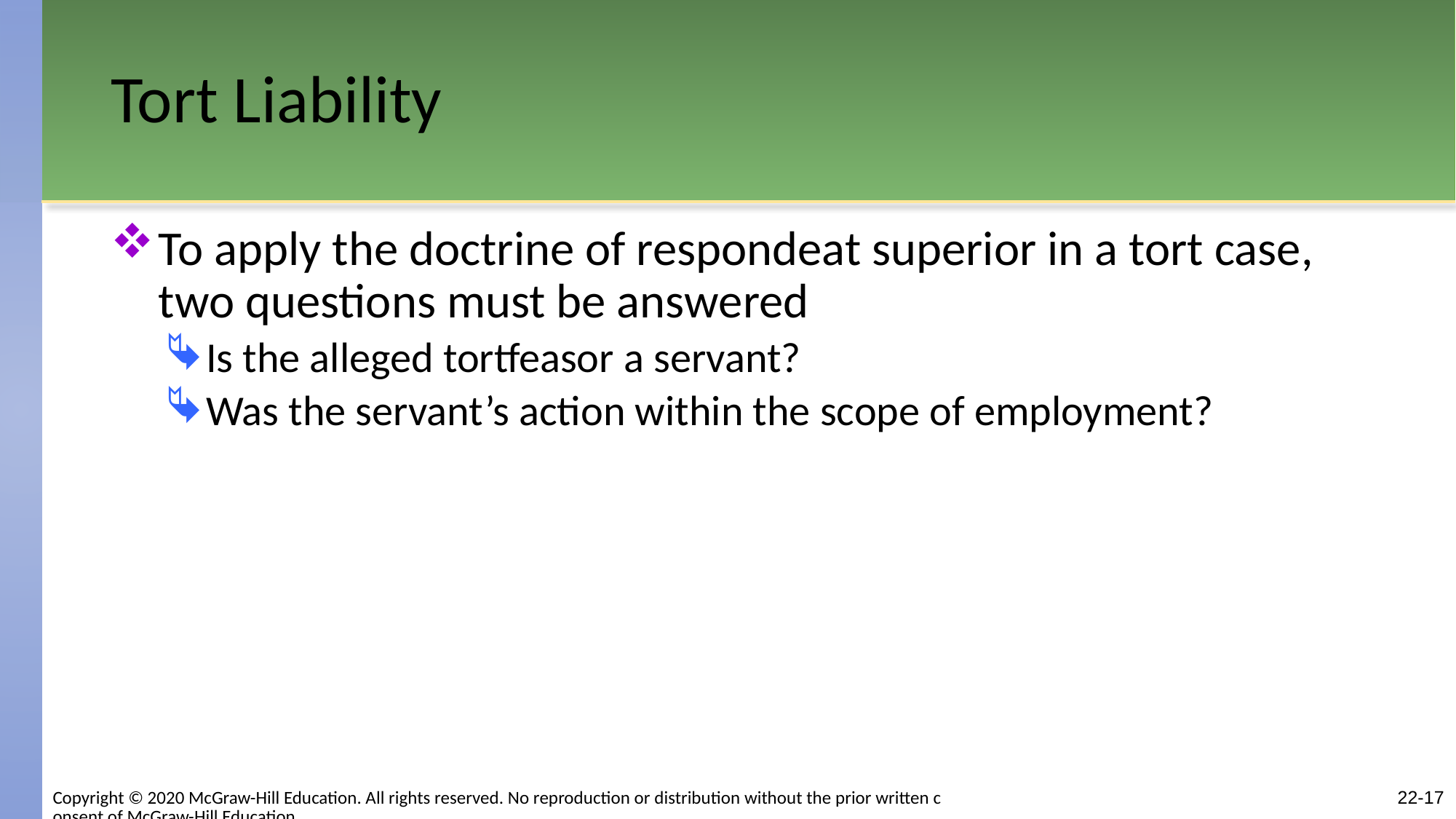

# Tort Liability
To apply the doctrine of respondeat superior in a tort case, two questions must be answered
Is the alleged tortfeasor a servant?
Was the servant’s action within the scope of employment?

22-17
Copyright © 2020 McGraw-Hill Education. All rights reserved. No reproduction or distribution without the prior written consent of McGraw-Hill Education.